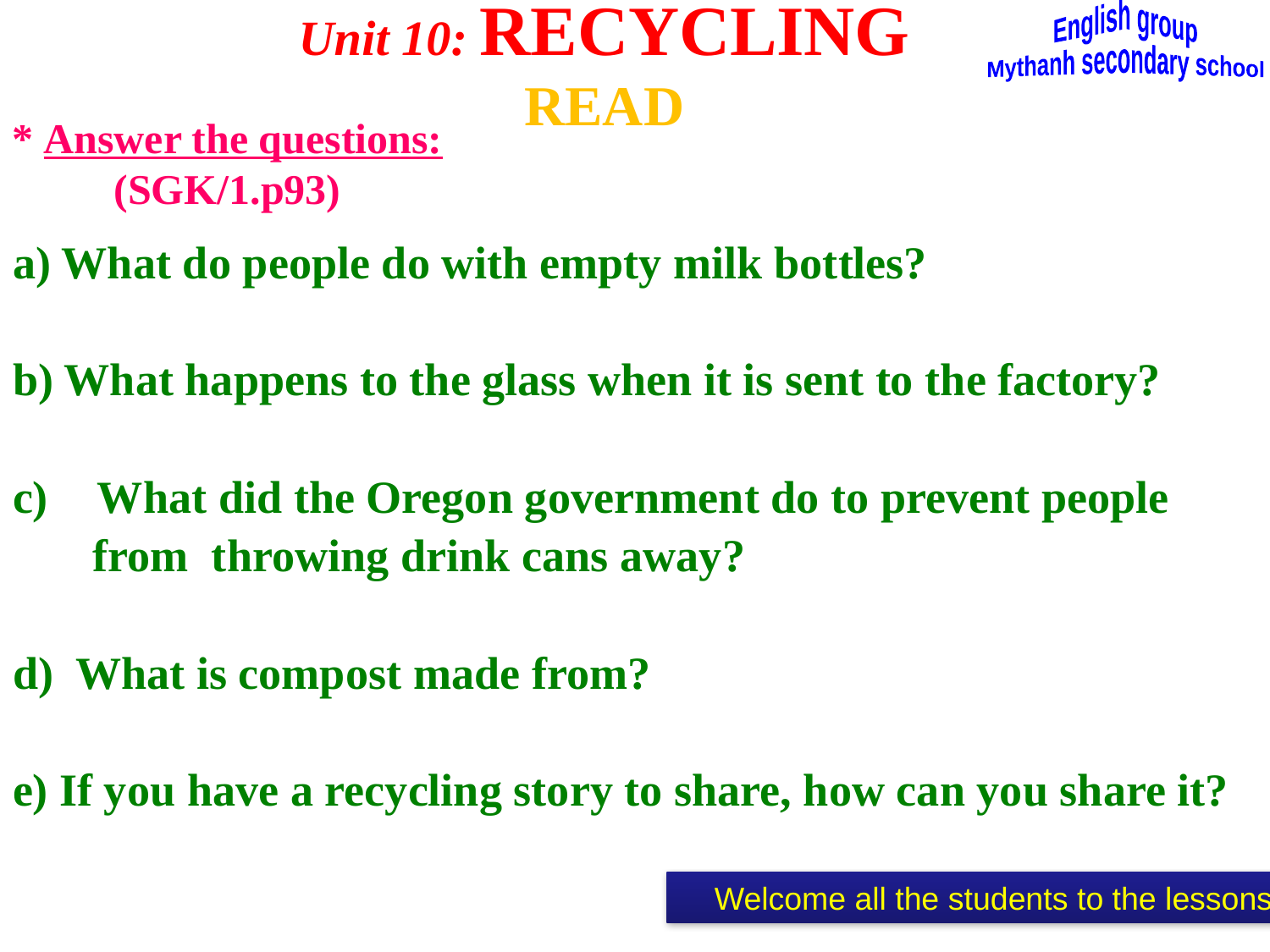

Unit 10: RECYCLING
READ
English group
Mythanh secondary school
# * Answer the questions: (SGK/1.p93)
a) What do people do with empty milk bottles?

b) What happens to the glass when it is sent to the factory?

What did the Oregon government do to prevent people
       from  throwing drink cans away?

d)  What is compost made from?

e) If you have a recycling story to share, how can you share it?
    Welcome all the students to the lessons of English group - My Thanh Secondary school.